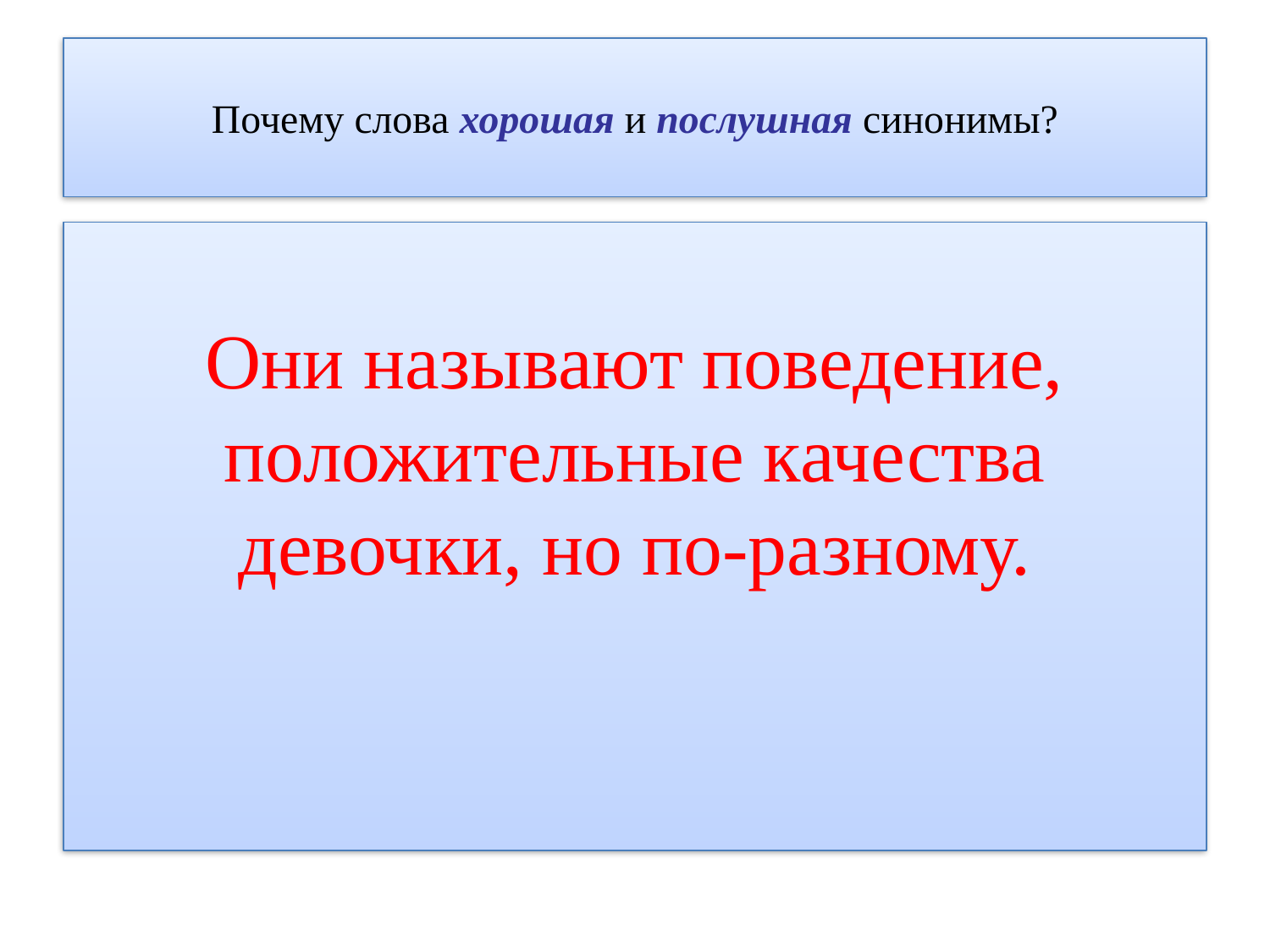

# Почему слова хорошая и послушная синонимы?

Они называют поведение, положительные качества девочки, но по-разному.